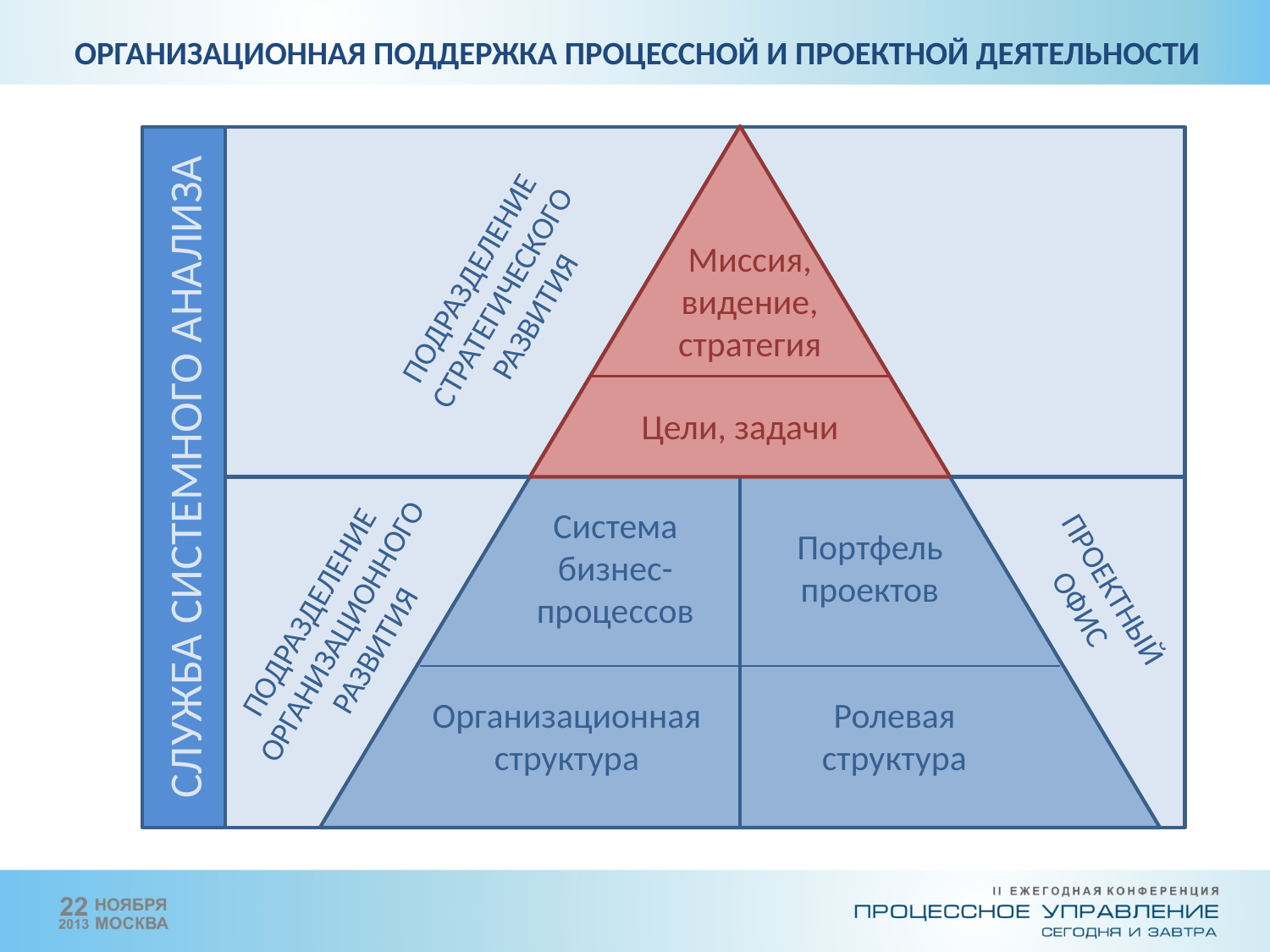

ОРГАНИЗАЦИОННАЯ ПОДДЕРЖКА ПРОЦЕССНОЙ И ПРОЕКТНОЙ ДЕЯТЕЛЬНОСТИ

Миссия, видение, стратегия
ПОДРАЗДЕЛЕНИЕ СТРАТЕГИЧЕСКОГО РАЗВИТИЯ
Цели, задачи
СЛУЖБА СИСТЕМНОГО АНАЛИЗА

Система бизнес-процессов
Портфель проектов
ПРОЕКТНЫЙ ОФИС
ПОДРАЗДЕЛЕНИЕ ОРГАНИЗАЦИОННОГО РАЗВИТИЯ
Организационная структура
Ролевая структура